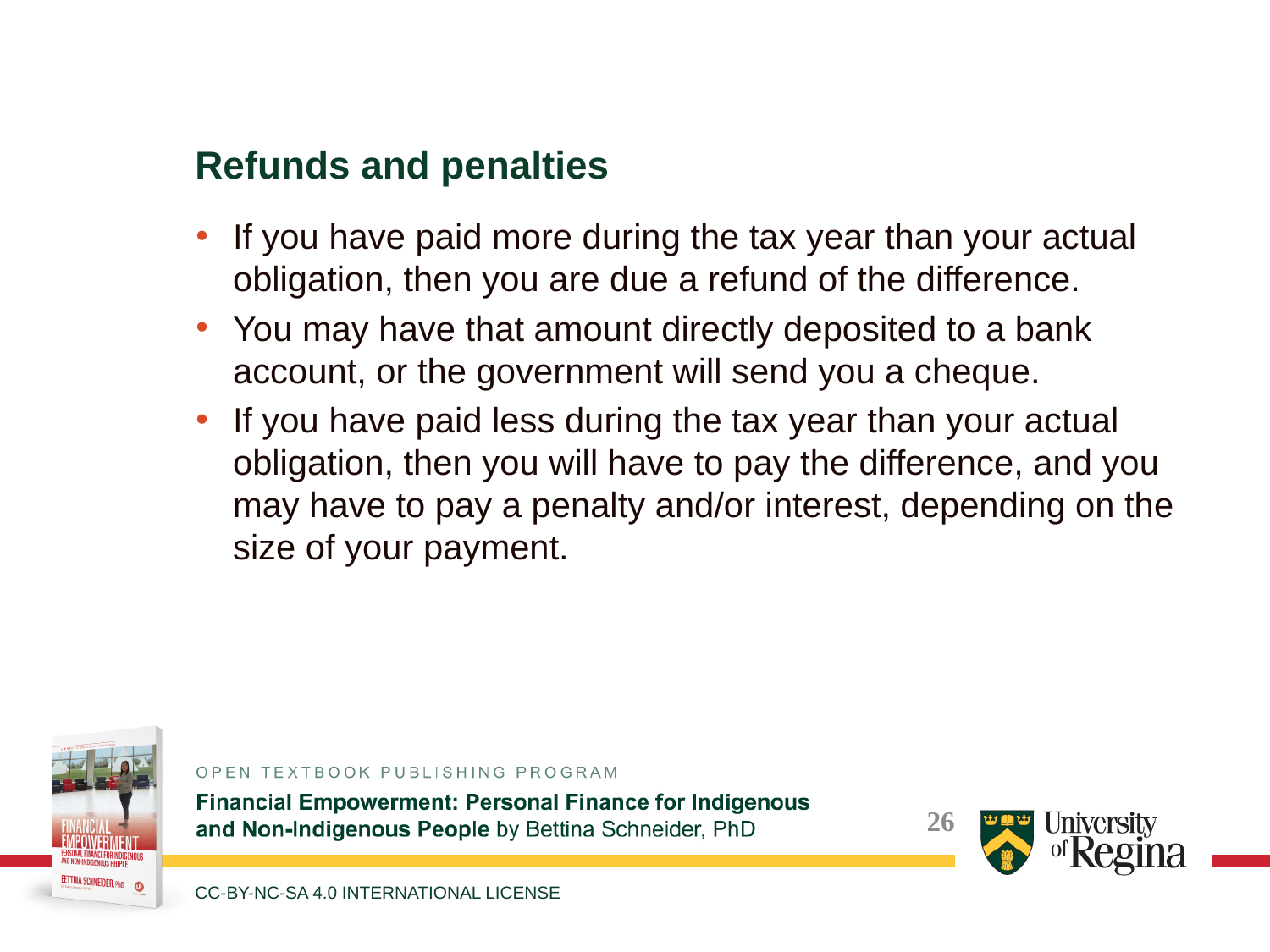

Refunds and penalties
If you have paid more during the tax year than your actual obligation, then you are due a refund of the difference.
You may have that amount directly deposited to a bank account, or the government will send you a cheque.
If you have paid less during the tax year than your actual obligation, then you will have to pay the difference, and you may have to pay a penalty and/or interest, depending on the size of your payment.

CC-BY-NC-SA 4.0 INTERNATIONAL LICENSE